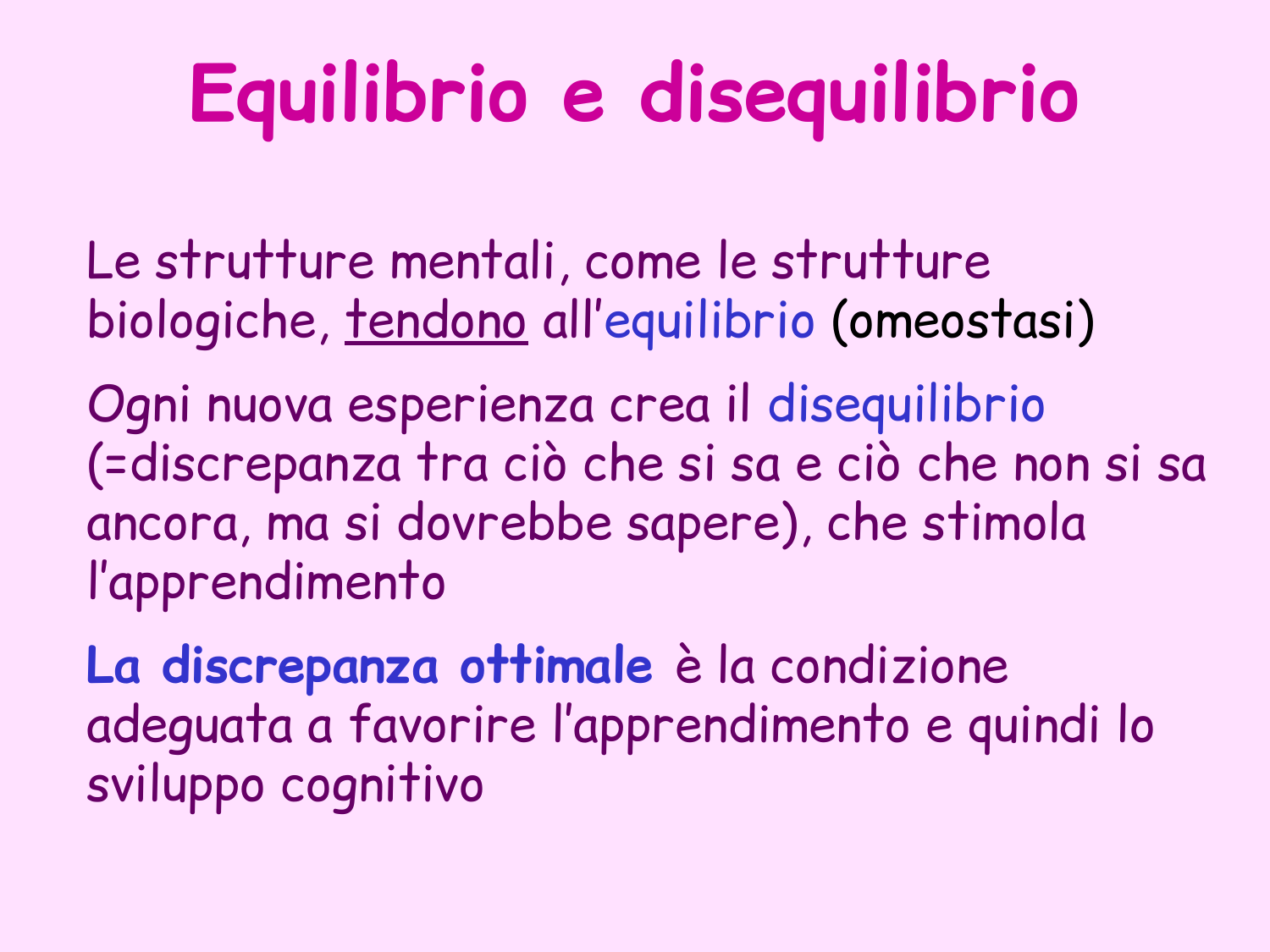

# Equilibrio e disequilibrio
Le strutture mentali, come le strutture biologiche, tendono all’equilibrio (omeostasi)
Ogni nuova esperienza crea il disequilibrio (=discrepanza tra ciò che si sa e ciò che non si sa ancora, ma si dovrebbe sapere), che stimola l’apprendimento
La discrepanza ottimale è la condizione adeguata a favorire l’apprendimento e quindi lo sviluppo cognitivo